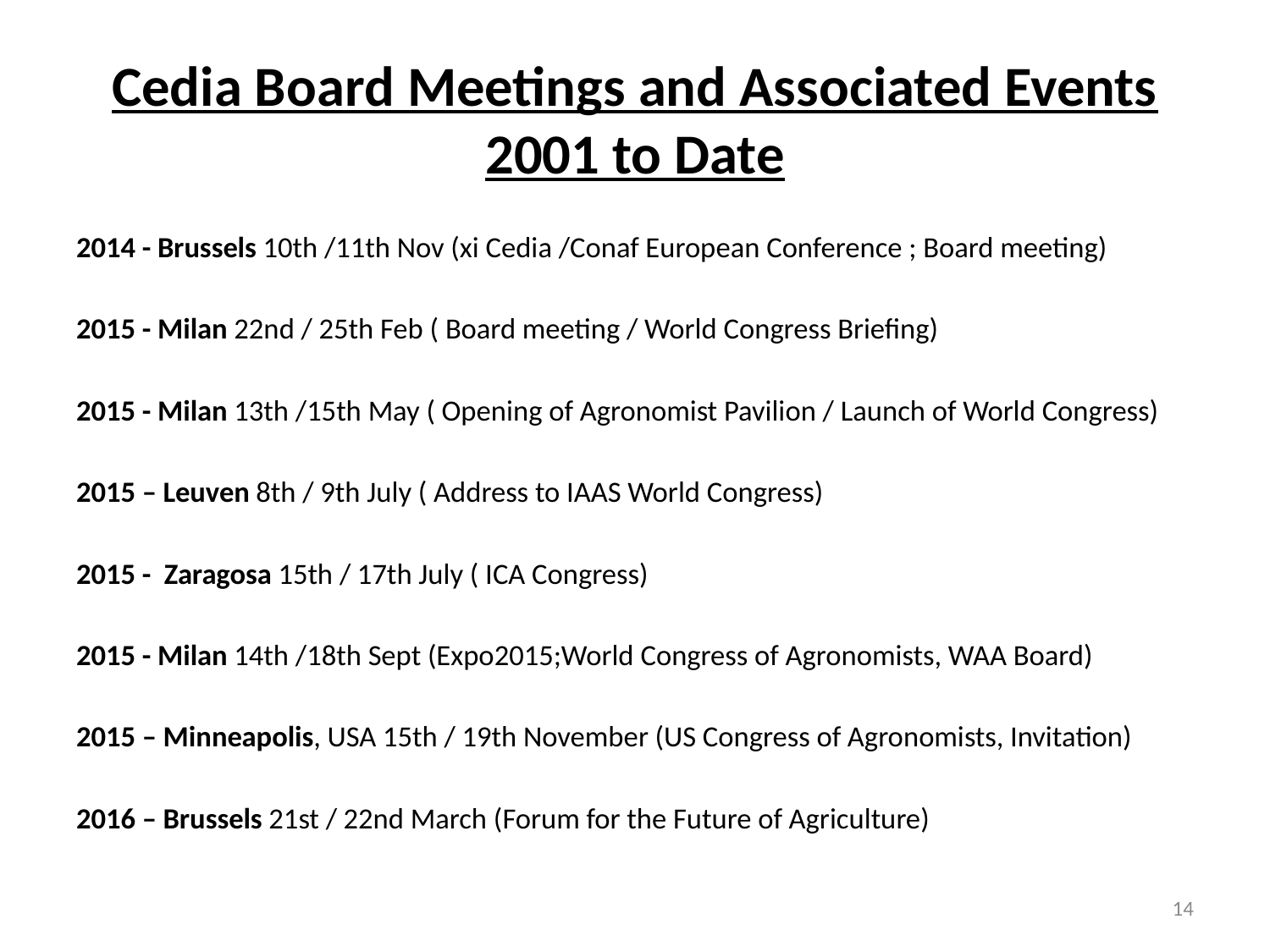

# Cedia Board Meetings and Associated Events 2001 to Date
2014 - Brussels 10th /11th Nov (xi Cedia /Conaf European Conference ; Board meeting)

2015 - Milan 22nd / 25th Feb ( Board meeting / World Congress Briefing)

2015 - Milan 13th /15th May ( Opening of Agronomist Pavilion / Launch of World Congress)

2015 – Leuven 8th / 9th July ( Address to IAAS World Congress)

2015 -  Zaragosa 15th / 17th July ( ICA Congress)

2015 - Milan 14th /18th Sept (Expo2015;World Congress of Agronomists, WAA Board)

2015 – Minneapolis, USA 15th / 19th November (US Congress of Agronomists, Invitation)

2016 – Brussels 21st / 22nd March (Forum for the Future of Agriculture)

14